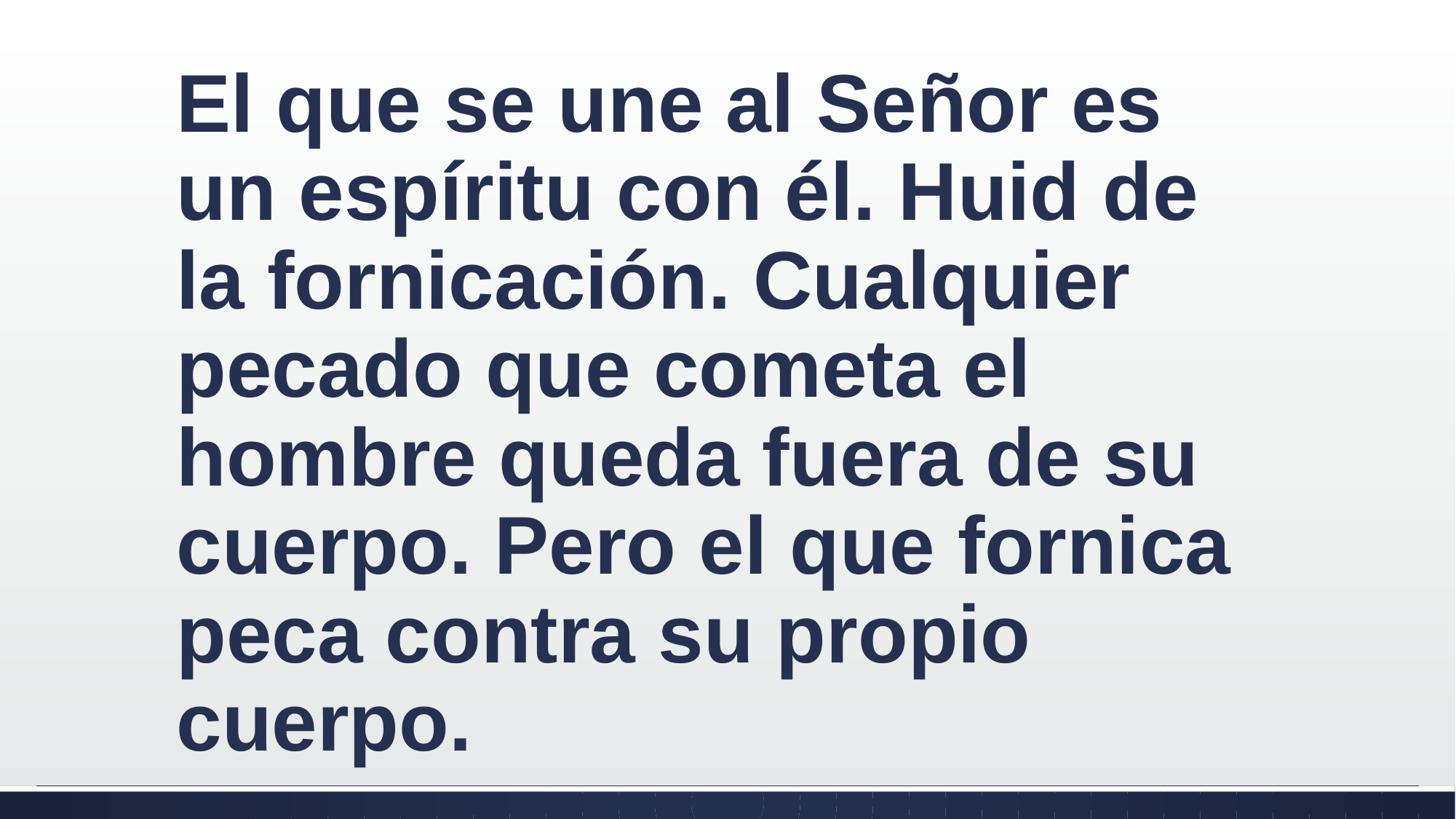

#
El que se une al Señor es un espíritu con él. Huid de la fornicación. Cualquier pecado que cometa el hombre queda fuera de su cuerpo. Pero el que fornica peca contra su propio cuerpo.